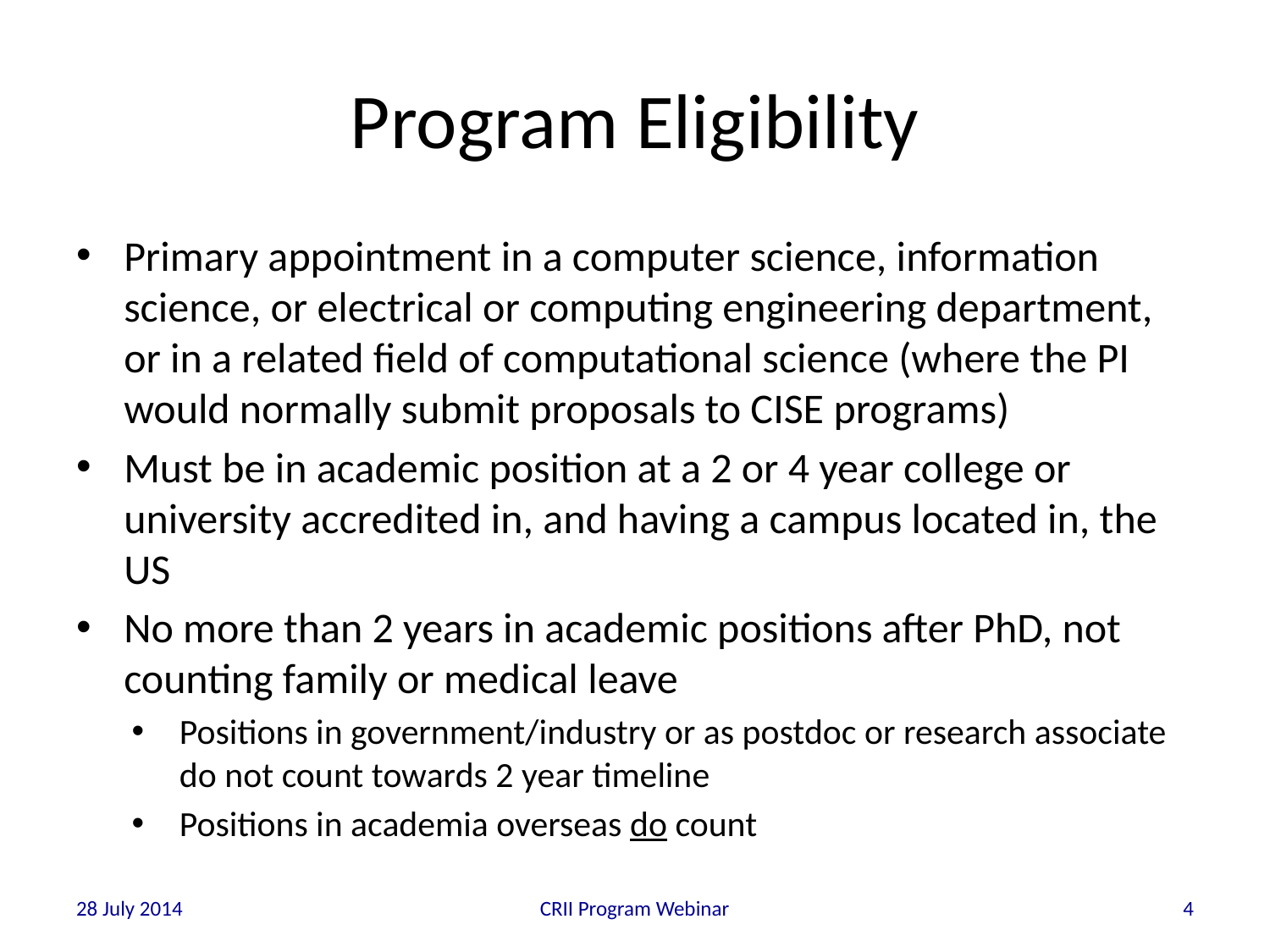

# Program Eligibility
Primary appointment in a computer science, information science, or electrical or computing engineering department, or in a related field of computational science (where the PI would normally submit proposals to CISE programs)
Must be in academic position at a 2 or 4 year college or university accredited in, and having a campus located in, the US
No more than 2 years in academic positions after PhD, not counting family or medical leave
Positions in government/industry or as postdoc or research associate do not count towards 2 year timeline
Positions in academia overseas do count
28 July 2014
CRII Program Webinar
4